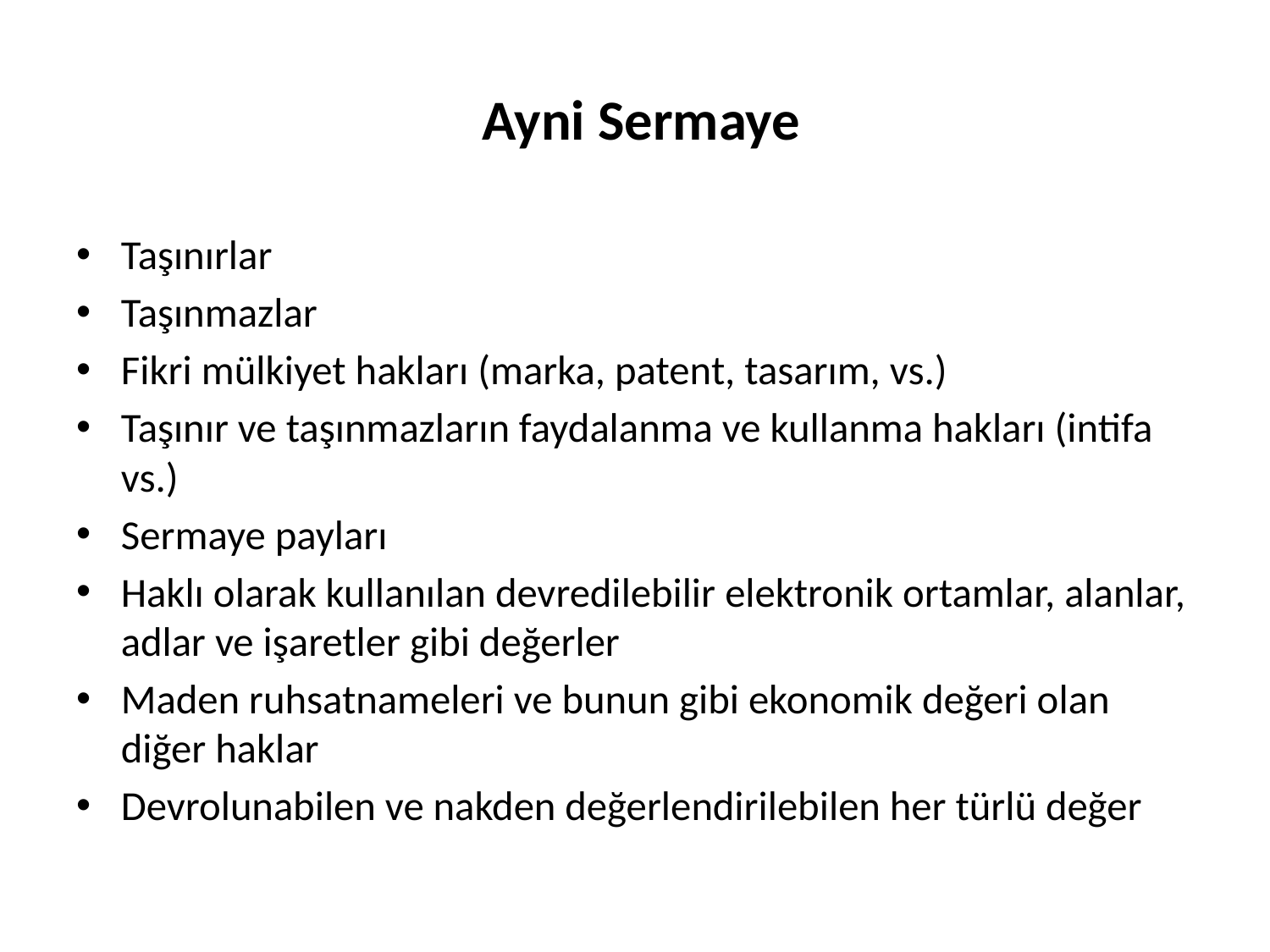

# Ayni Sermaye
Taşınırlar
Taşınmazlar
Fikri mülkiyet hakları (marka, patent, tasarım, vs.)
Taşınır ve taşınmazların faydalanma ve kullanma hakları (intifa vs.)
Sermaye payları
Haklı olarak kullanılan devredilebilir elektronik ortamlar, alanlar, adlar ve işaretler gibi değerler
Maden ruhsatnameleri ve bunun gibi ekonomik değeri olan diğer haklar
Devrolunabilen ve nakden değerlendirilebilen her türlü değer